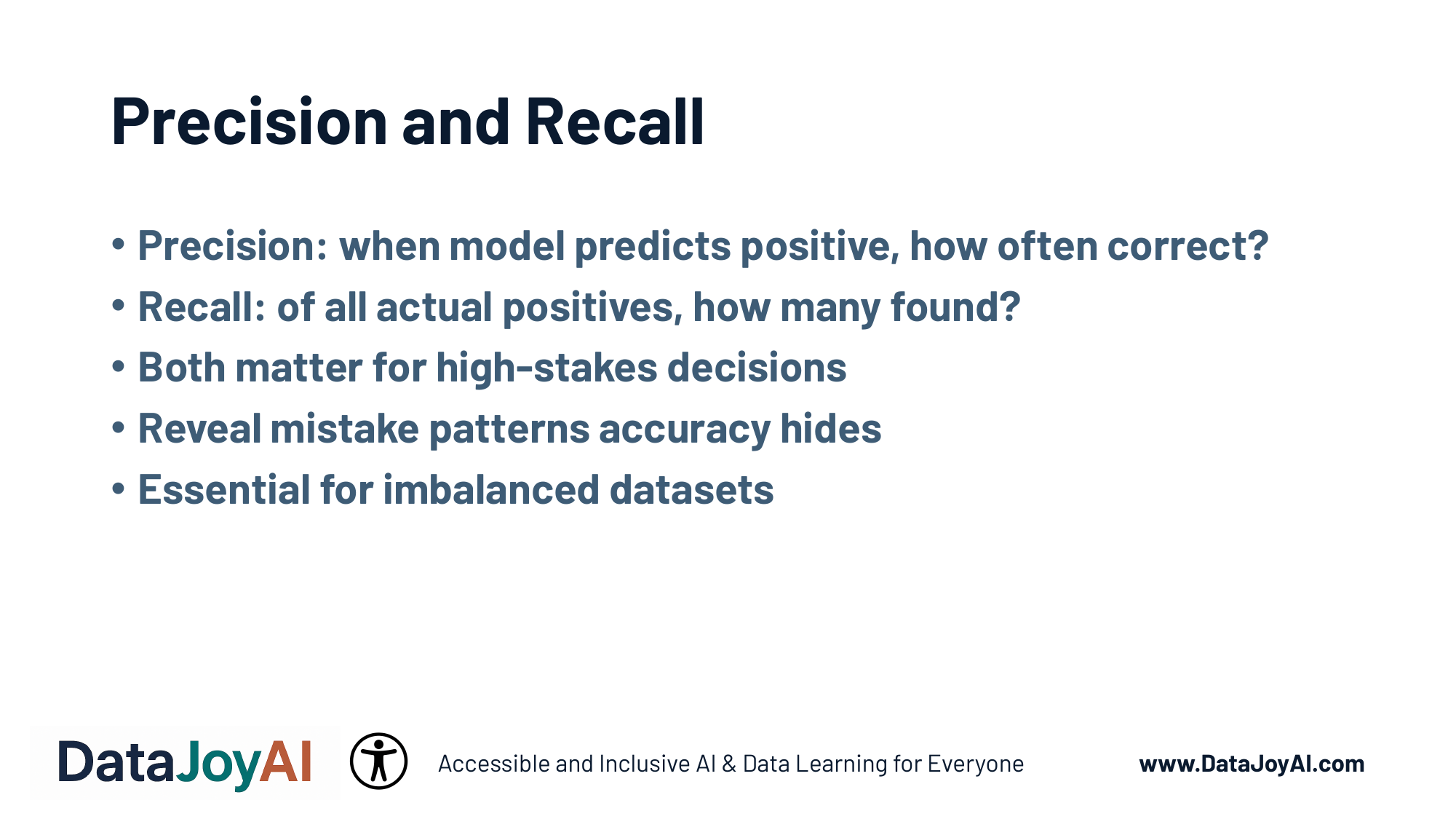

# Precision and Recall
Precision: when model predicts positive, how often correct?
Recall: of all actual positives, how many found?
Both matter for high-stakes decisions
Reveal mistake patterns accuracy hides
Essential for imbalanced datasets